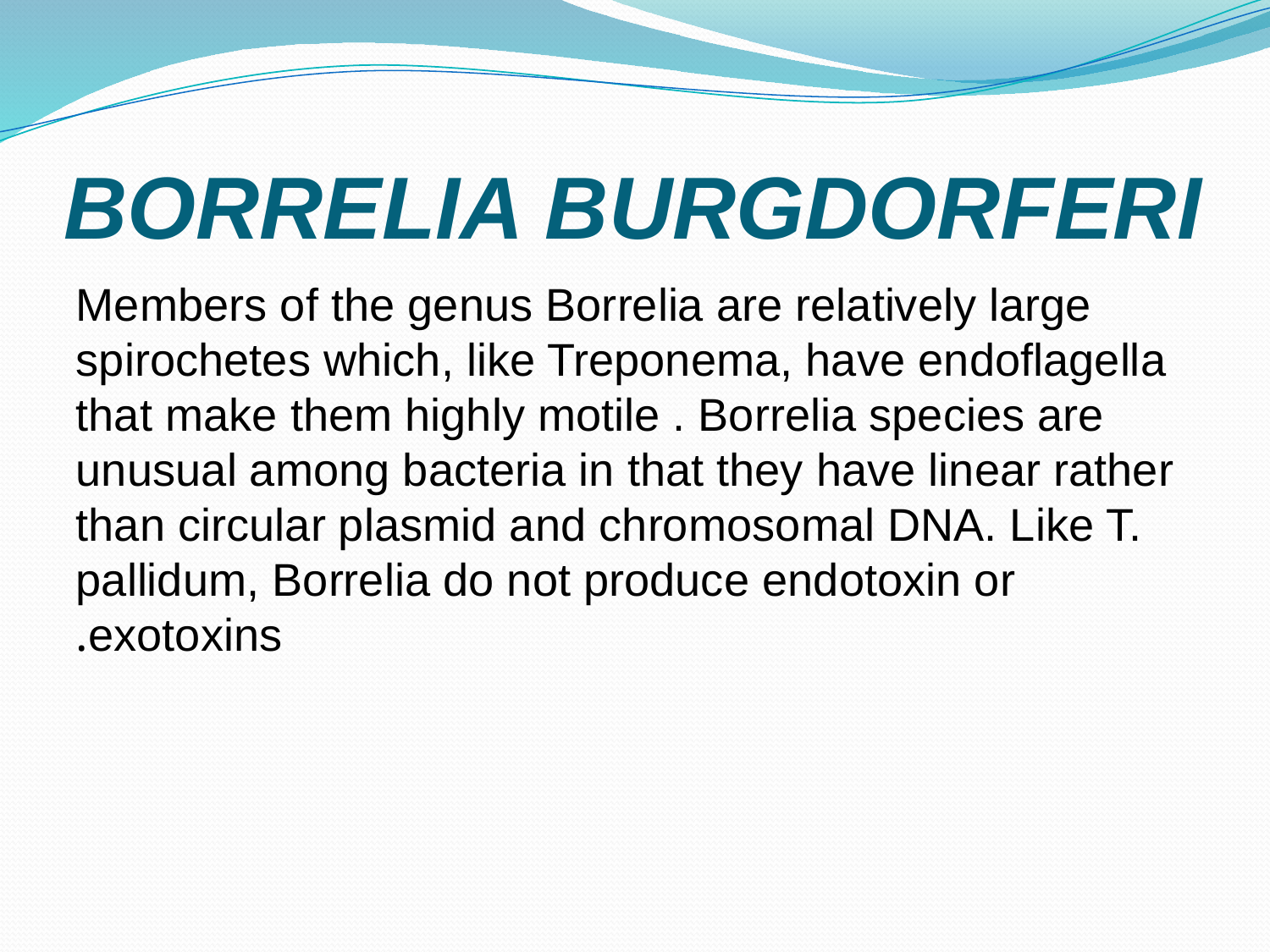

# BORRELIA BURGDORFERI
Members of the genus Borrelia are relatively large spirochetes which, like Treponema, have endoflagella that make them highly motile . Borrelia species are unusual among bacteria in that they have linear rather than circular plasmid and chromosomal DNA. Like T. pallidum, Borrelia do not produce endotoxin or exotoxins.